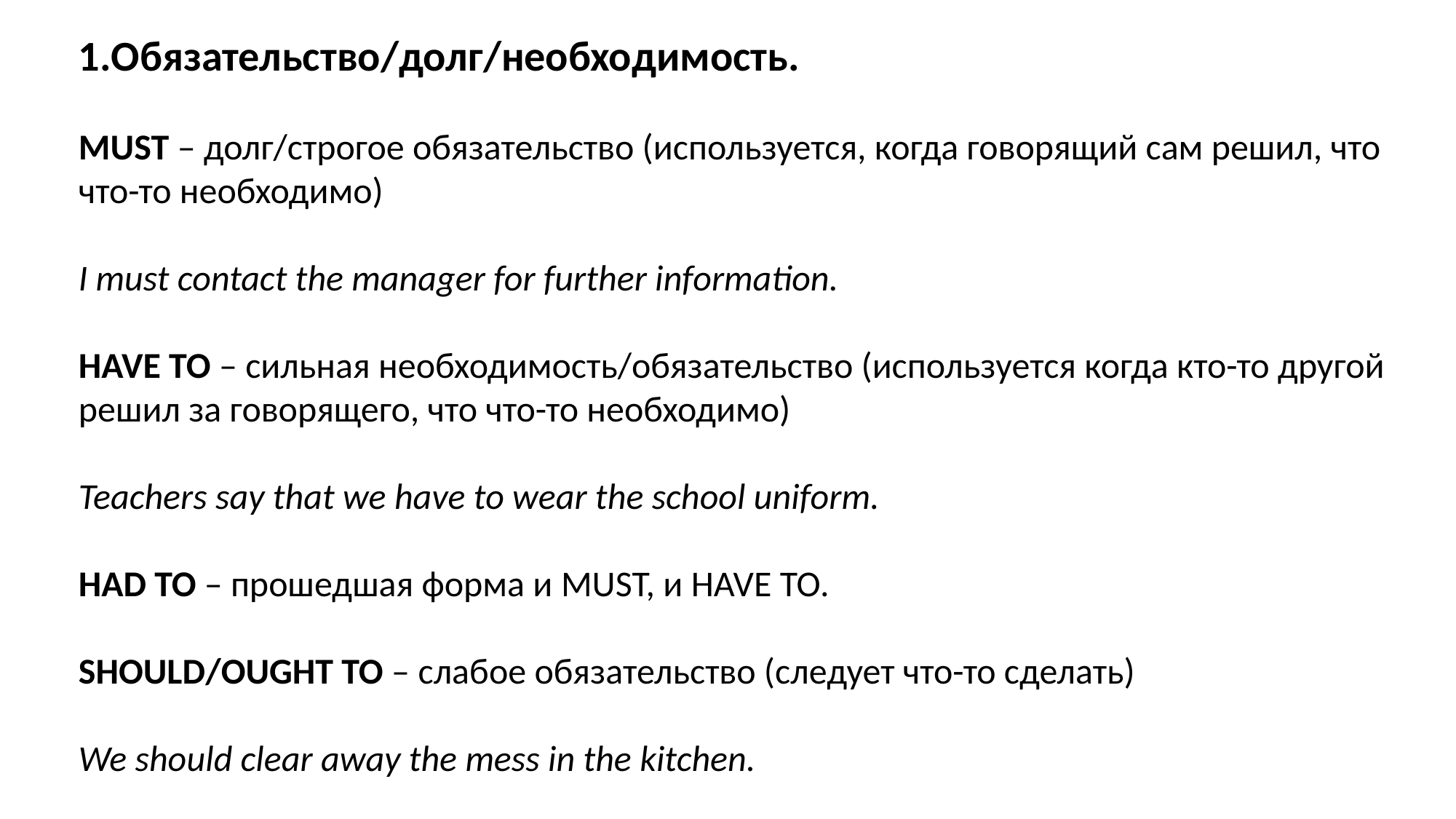

Обязательство/долг/необходимость.

MUST – долг/строгое обязательство (используется, когда говорящий сам решил, что что-то необходимо)

I must contact the manager for further information.

HAVE TO – сильная необходимость/обязательство (используется когда кто-то другой решил за говорящего, что что-то необходимо)

Teachers say that we have to wear the school uniform.

HAD TO – прошедшая форма и MUST, и HAVE TO.

SHOULD/OUGHT TO – слабое обязательство (следует что-то сделать)

We should clear away the mess in the kitchen.